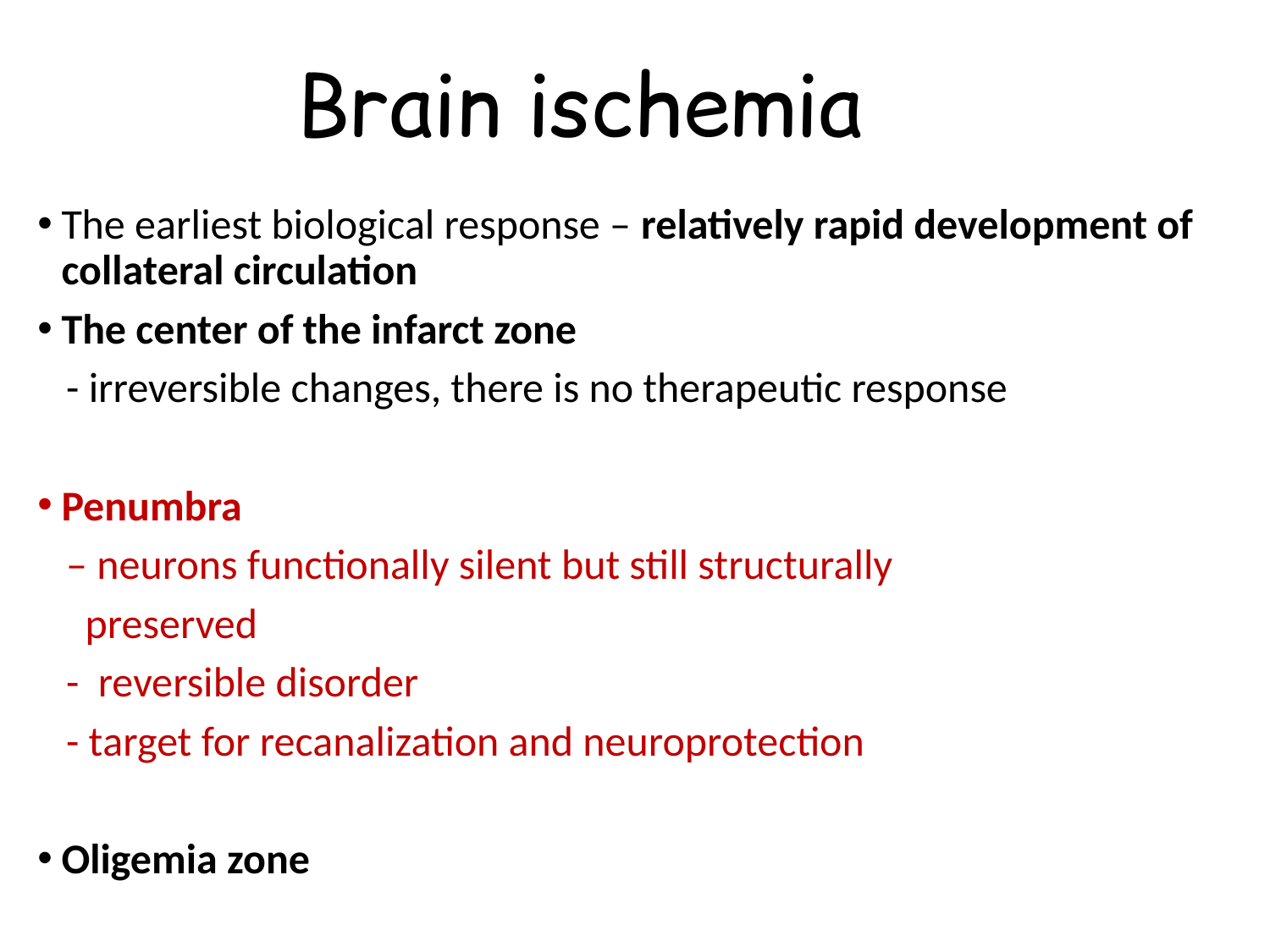

# Brain ischemia
The earliest biological response – relatively rapid development of collateral circulation
The center of the infarct zone
   - irreversible changes, there is no therapeutic response

Penumbra
   – neurons functionally silent but still structurally
     preserved
   -  reversible disorder
   - target for recanalization and neuroprotection

Oligemia zone